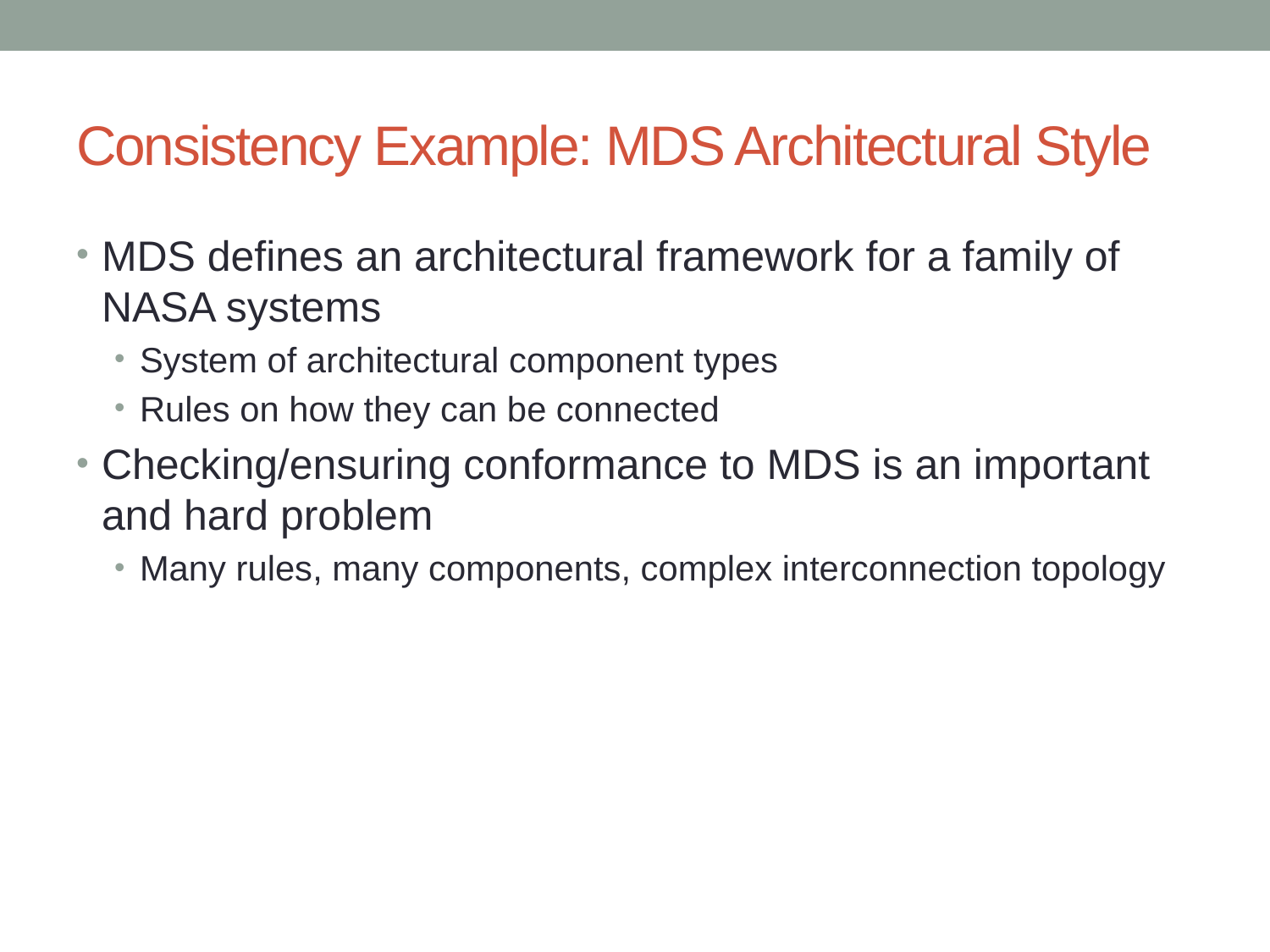

# Consistency Example: MDS Architectural Style
MDS defines an architectural framework for a family of NASA systems
System of architectural component types
Rules on how they can be connected
Checking/ensuring conformance to MDS is an important and hard problem
Many rules, many components, complex interconnection topology